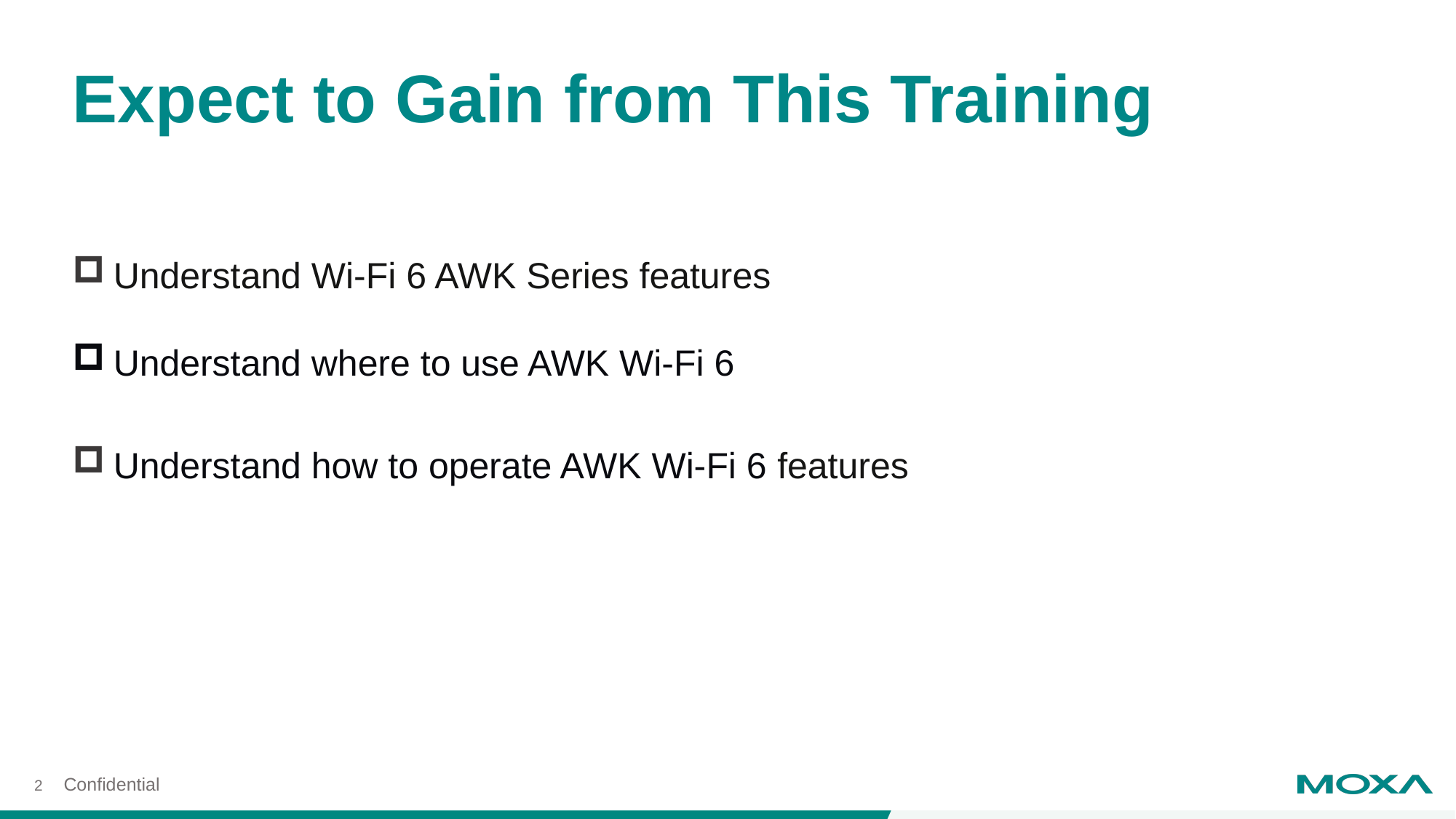

# Expect to Gain from This Training

Understand Wi-Fi 6 AWK Series features

Understand where to use AWK Wi-Fi 6

Understand how to operate AWK Wi-Fi 6 features